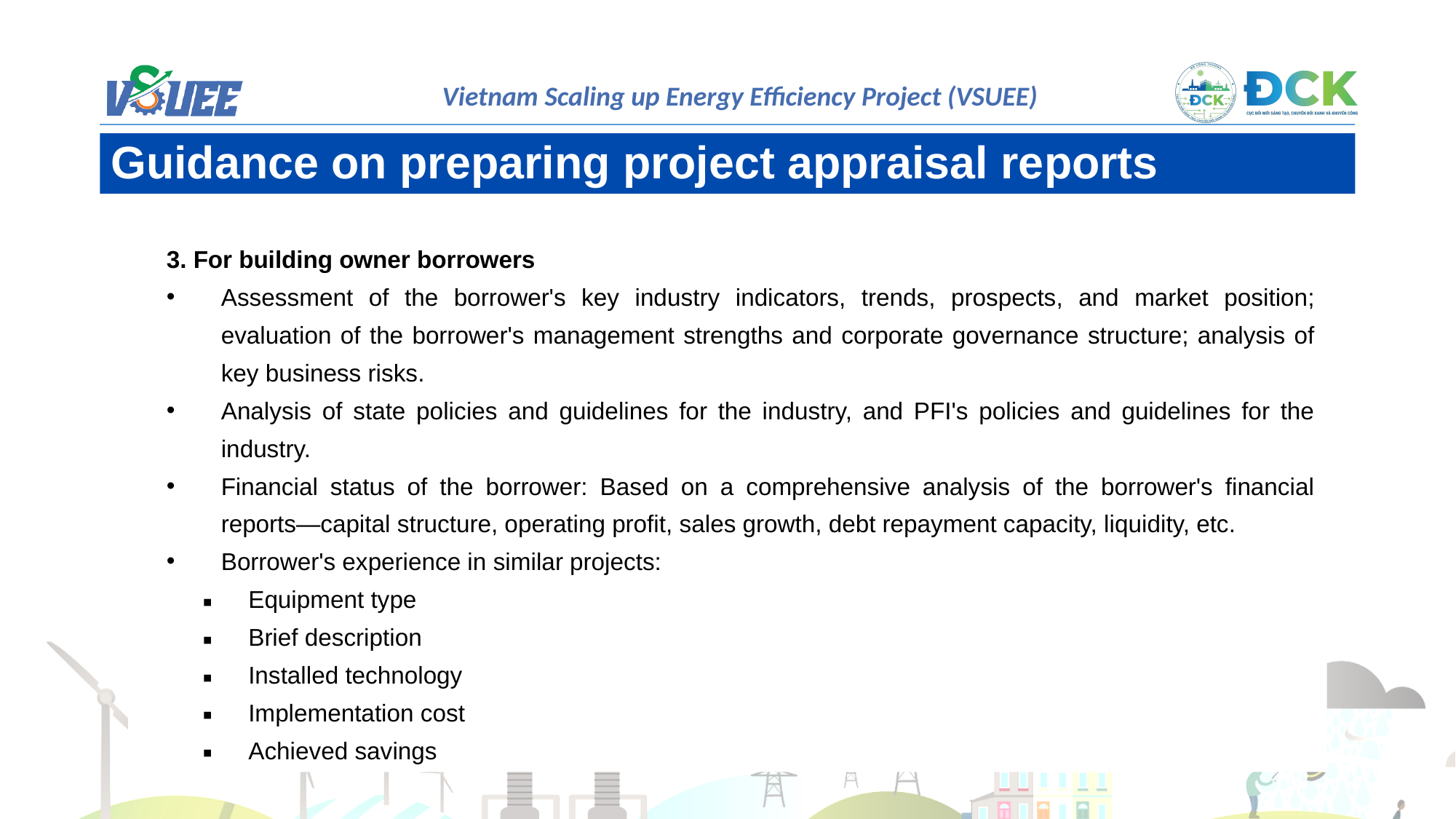

Guidance on preparing project appraisal reports
3. For building owner borrowers
Assessment of the borrower's key industry indicators, trends, prospects, and market position; evaluation of the borrower's management strengths and corporate governance structure; analysis of key business risks.
Analysis of state policies and guidelines for the industry, and PFI's policies and guidelines for the industry.
Financial status of the borrower: Based on a comprehensive analysis of the borrower's financial reports—capital structure, operating profit, sales growth, debt repayment capacity, liquidity, etc.
Borrower's experience in similar projects:
Equipment type
Brief description
Installed technology
Implementation cost
Achieved savings